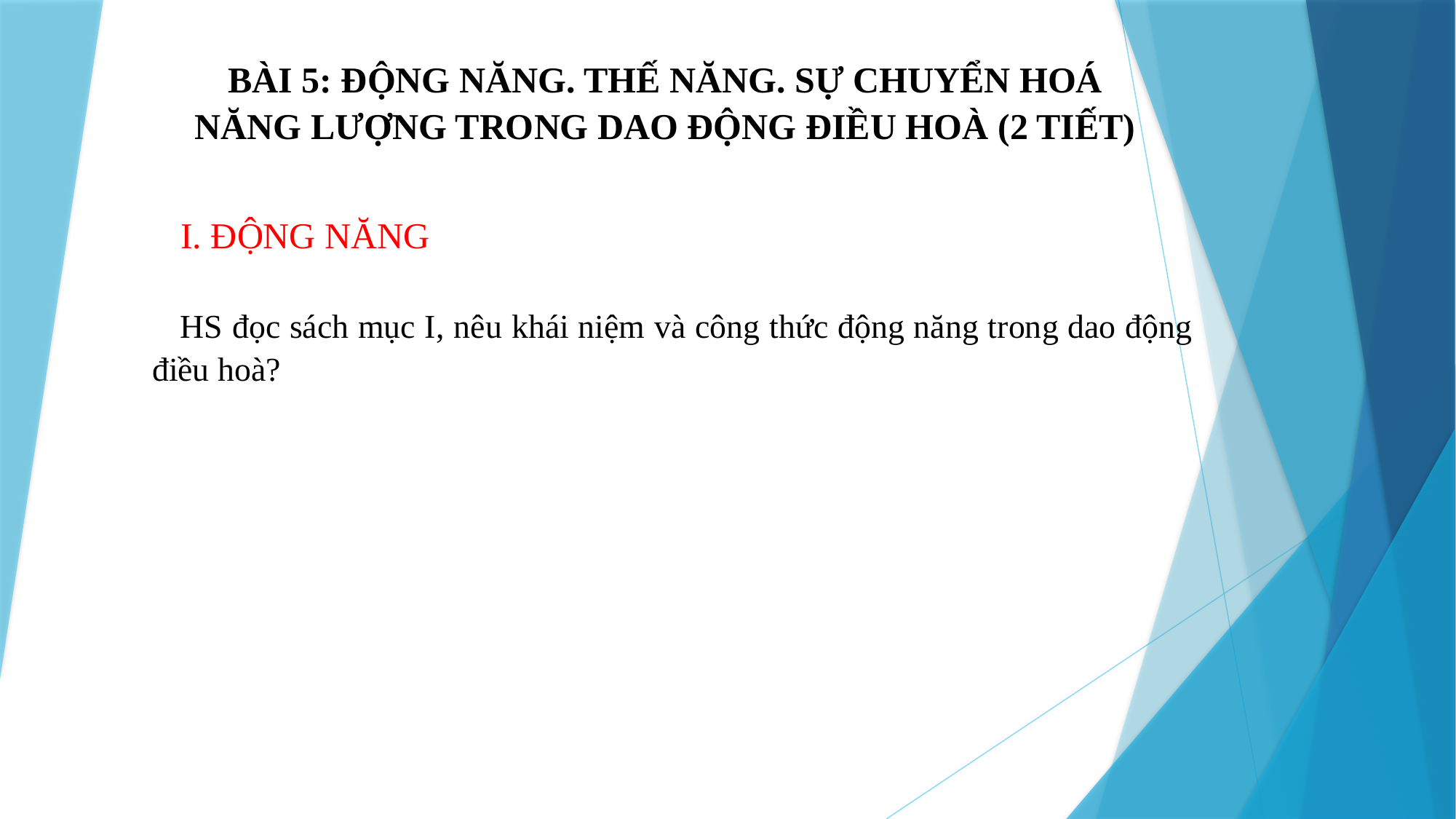

BÀI 5: ĐỘNG NĂNG. THẾ NĂNG. SỰ CHUYỂN HOÁ NĂNG LƯỢNG TRONG DAO ĐỘNG ĐIỀU HOÀ (2 TIẾT)

I. ĐỘNG NĂNG

   HS đọc sách mục I, nêu khái niệm và công thức động năng trong dao động điều hoà?